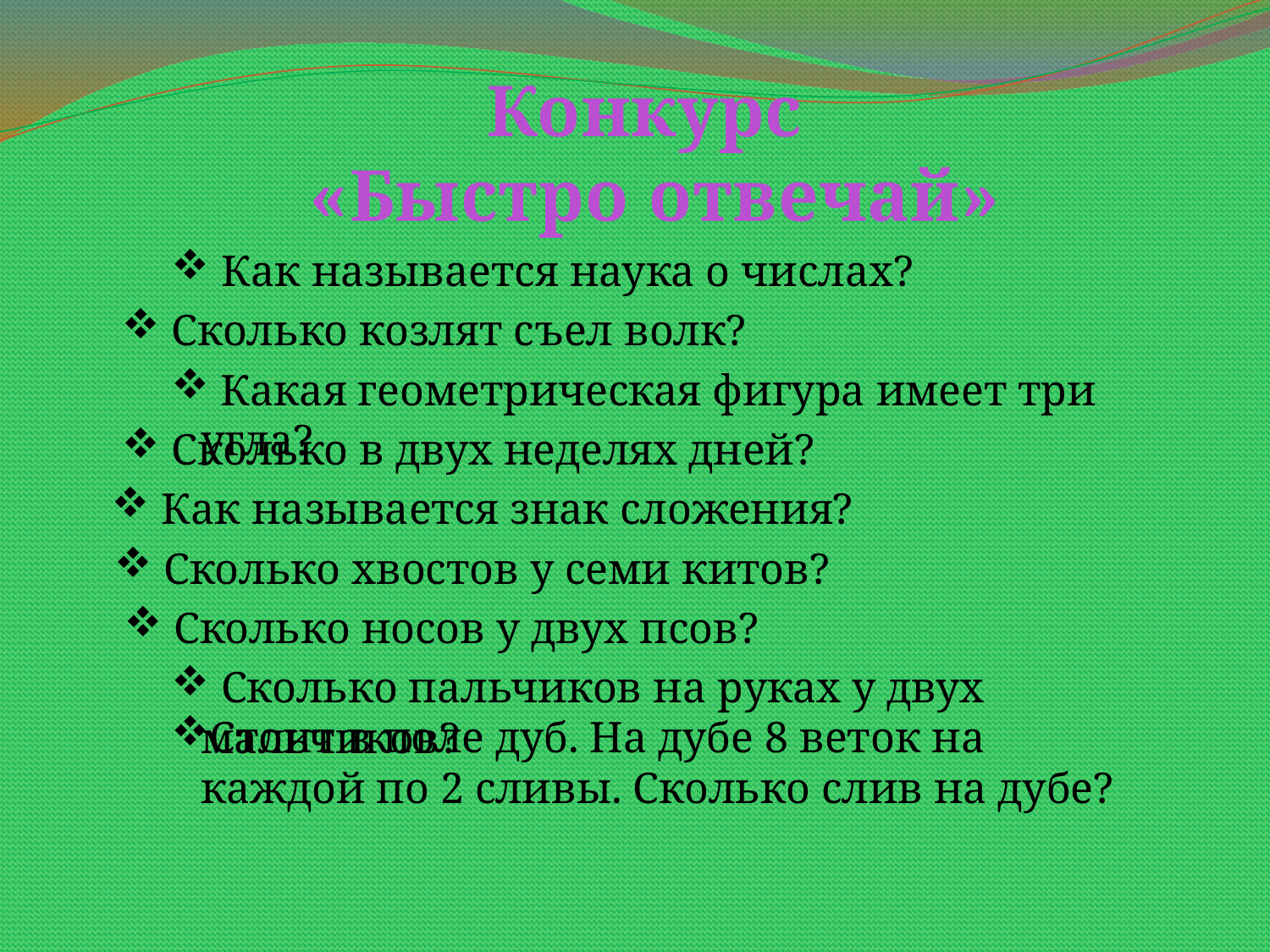

Конкурс
 «Быстро отвечай»
 Как называется наука о числах?
 Сколько козлят съел волк?
 Какая геометрическая фигура имеет три угла?

 Сколько в двух неделях дней?

 Как называется знак сложения?

 Сколько хвостов у семи китов?

 Сколько носов у двух псов?

 Сколько пальчиков на руках у двух мальчиков?

Стоит в поле дуб. На дубе 8 веток на каждой по 2 сливы. Сколько слив на дубе?